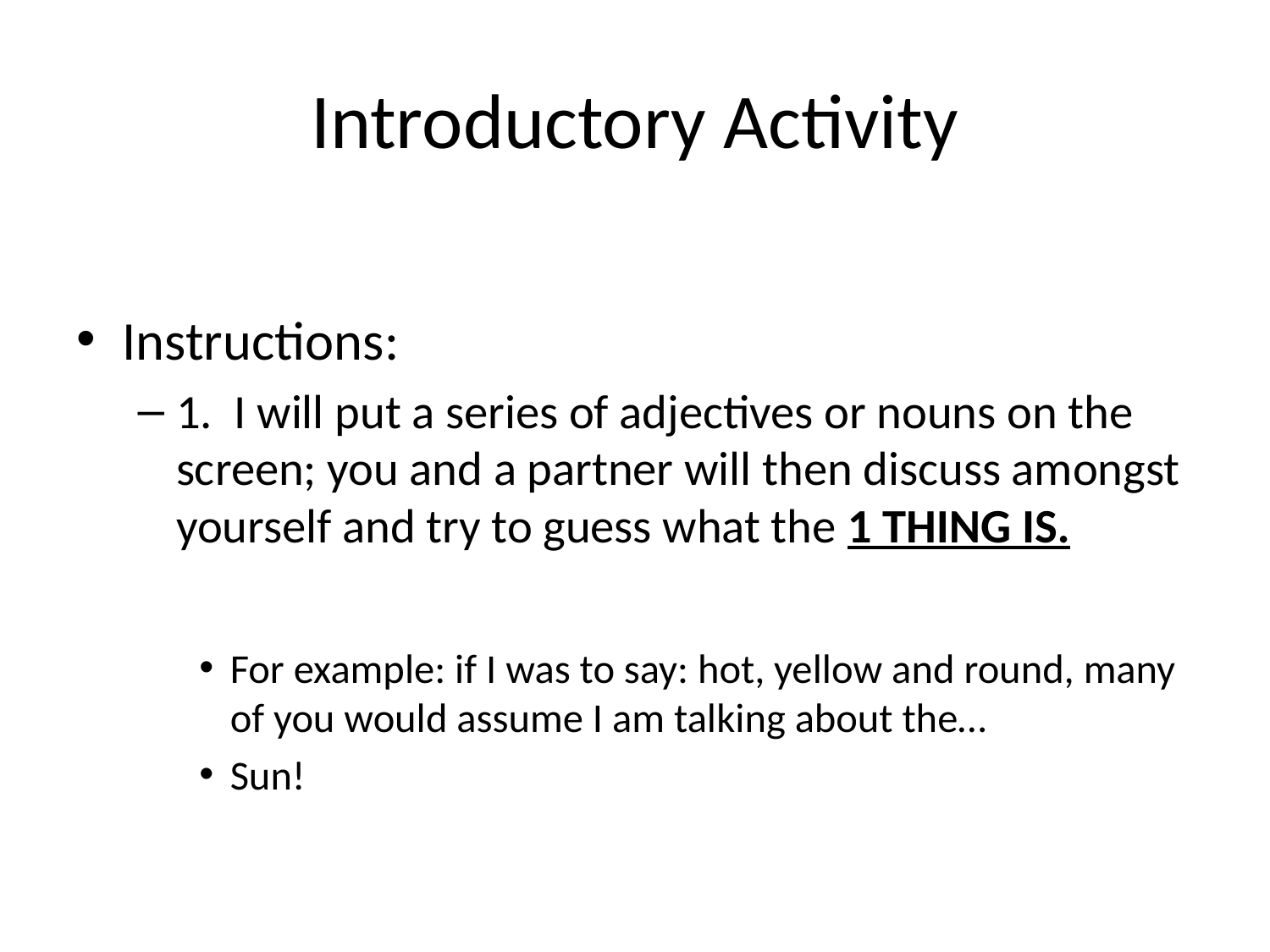

# Introductory Activity

Instructions:
1.  I will put a series of adjectives or nouns on the screen; you and a partner will then discuss amongst yourself and try to guess what the 1 THING IS.

For example: if I was to say: hot, yellow and round, many of you would assume I am talking about the…
Sun!